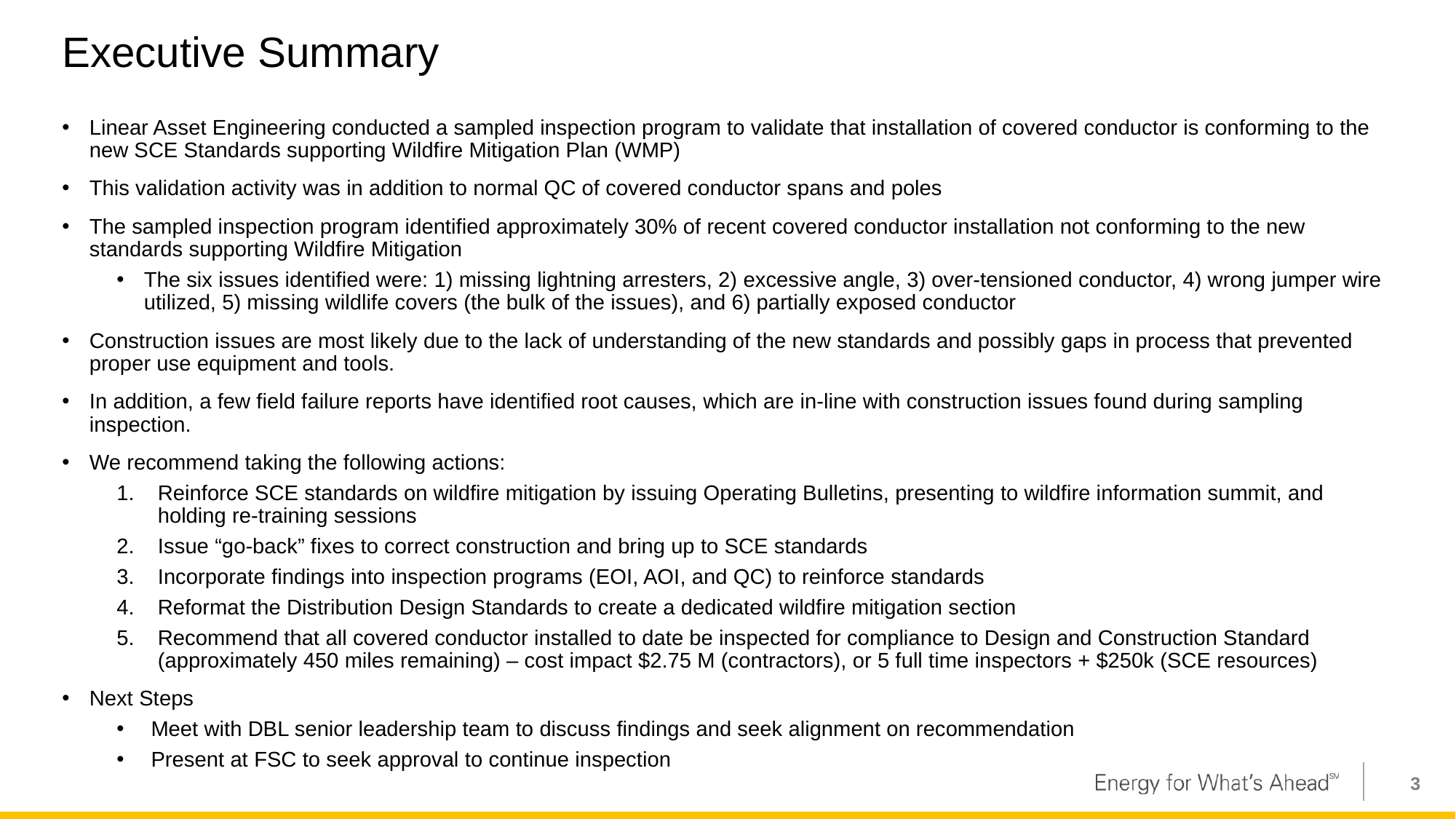

# Executive Summary
Linear Asset Engineering conducted a sampled inspection program to validate that installation of covered conductor is conforming to the new SCE Standards supporting Wildfire Mitigation Plan (WMP)
This validation activity was in addition to normal QC of covered conductor spans and poles
The sampled inspection program identified approximately 30% of recent covered conductor installation not conforming to the new standards supporting Wildfire Mitigation
The six issues identified were: 1) missing lightning arresters, 2) excessive angle, 3) over-tensioned conductor, 4) wrong jumper wire utilized, 5) missing wildlife covers (the bulk of the issues), and 6) partially exposed conductor
Construction issues are most likely due to the lack of understanding of the new standards and possibly gaps in process that prevented proper use equipment and tools.
In addition, a few field failure reports have identified root causes, which are in-line with construction issues found during sampling inspection.
We recommend taking the following actions:
Reinforce SCE standards on wildfire mitigation by issuing Operating Bulletins, presenting to wildfire information summit, and holding re-training sessions
Issue “go-back” fixes to correct construction and bring up to SCE standards
Incorporate findings into inspection programs (EOI, AOI, and QC) to reinforce standards
Reformat the Distribution Design Standards to create a dedicated wildfire mitigation section
Recommend that all covered conductor installed to date be inspected for compliance to Design and Construction Standard (approximately 450 miles remaining) – cost impact $2.75 M (contractors), or 5 full time inspectors + $250k (SCE resources)
Next Steps
Meet with DBL senior leadership team to discuss findings and seek alignment on recommendation
Present at FSC to seek approval to continue inspection
3